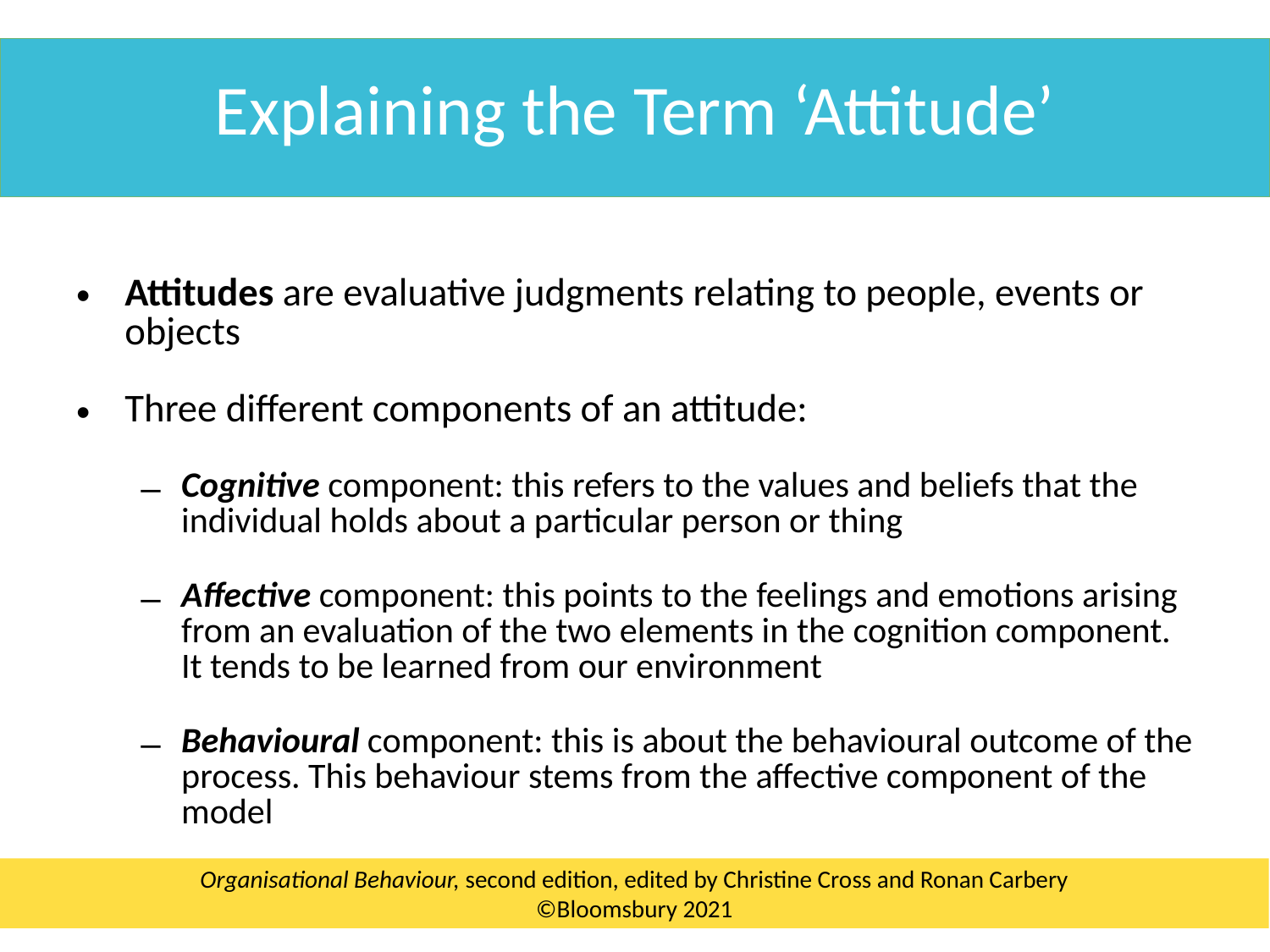

Explaining the Term ‘Attitude’

Attitudes are evaluative judgments relating to people, events or objects

Three different components of an attitude:

Cognitive component: this refers to the values and beliefs that the individual holds about a particular person or thing

Affective component: this points to the feelings and emotions arising from an evaluation of the two elements in the cognition component. It tends to be learned from our environment

Behavioural component: this is about the behavioural outcome of the process. This behaviour stems from the affective component of the model